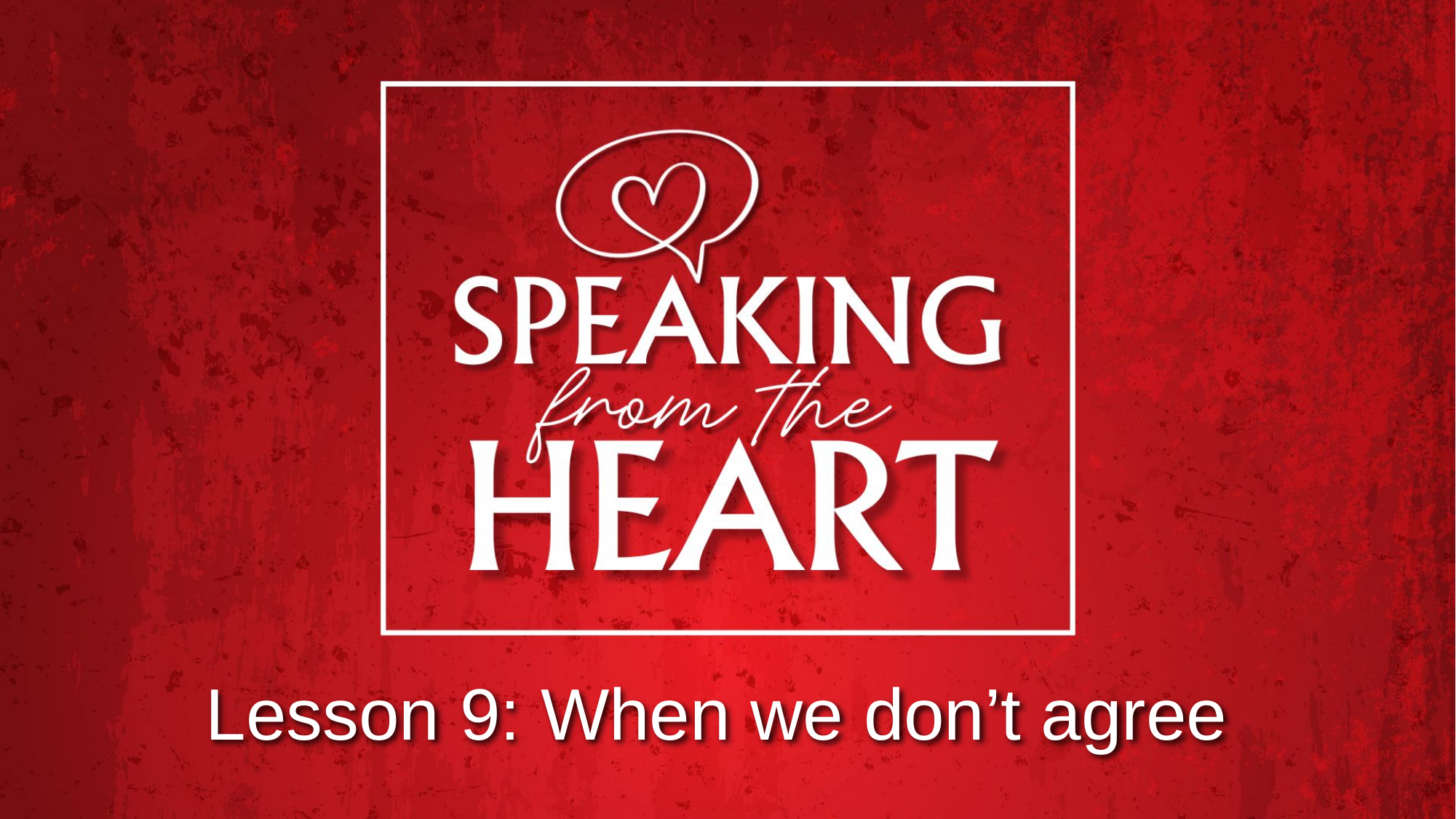

# Lesson 9: When we don’t agree